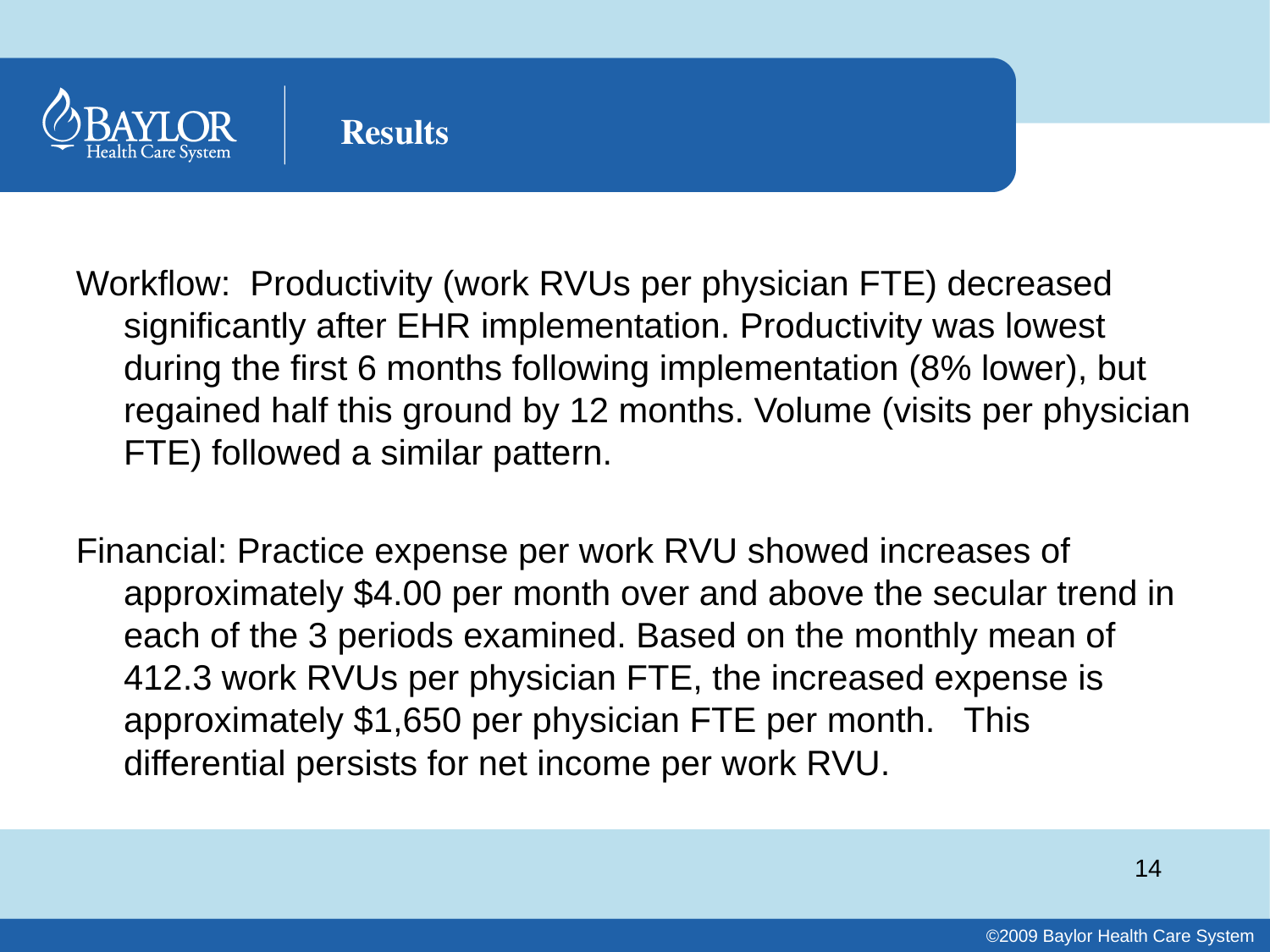

# Results
Workflow:  Productivity (work RVUs per physician FTE) decreased significantly after EHR implementation. Productivity was lowest during the first 6 months following implementation (8% lower), but regained half this ground by 12 months. Volume (visits per physician FTE) followed a similar pattern.

Financial: Practice expense per work RVU showed increases of approximately $4.00 per month over and above the secular trend in each of the 3 periods examined. Based on the monthly mean of 412.3 work RVUs per physician FTE, the increased expense is approximately $1,650 per physician FTE per month.   This differential persists for net income per work RVU.
14